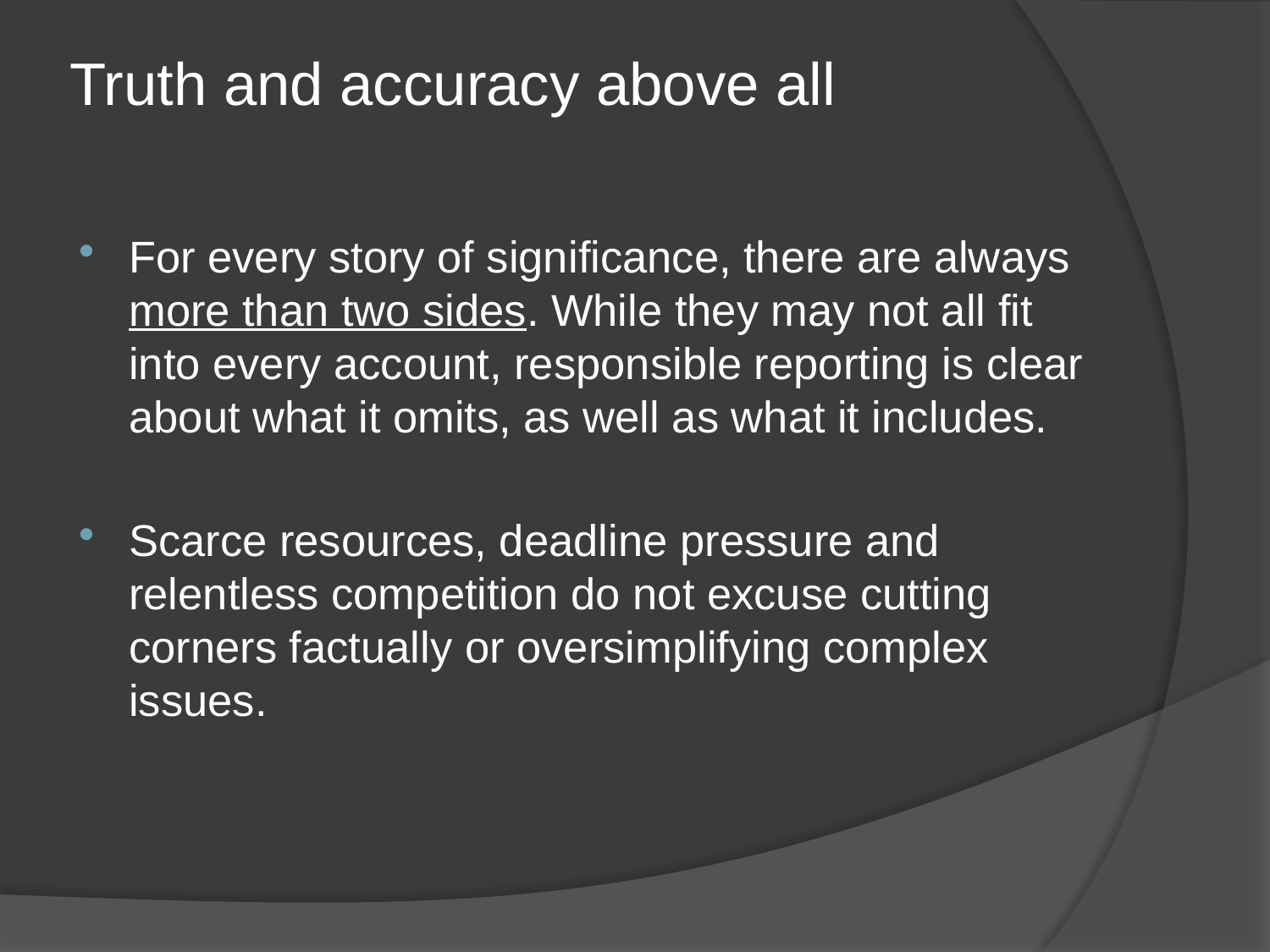

# Truth and accuracy above all
For every story of significance, there are always more than two sides. While they may not all fit into every account, responsible reporting is clear about what it omits, as well as what it includes.

Scarce resources, deadline pressure and relentless competition do not excuse cutting corners factually or oversimplifying complex issues.